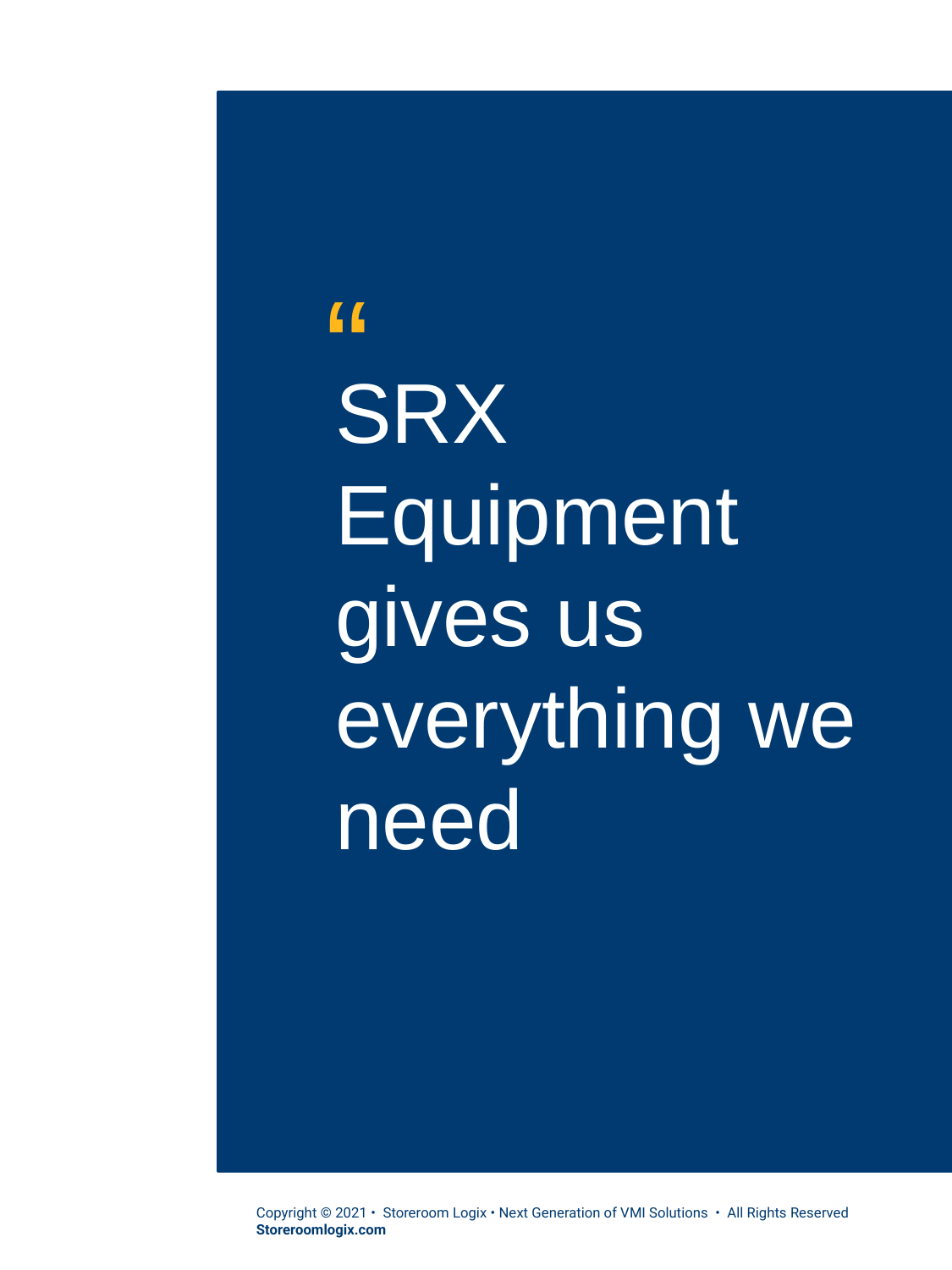

SRX Equipment gives us everything we need

“